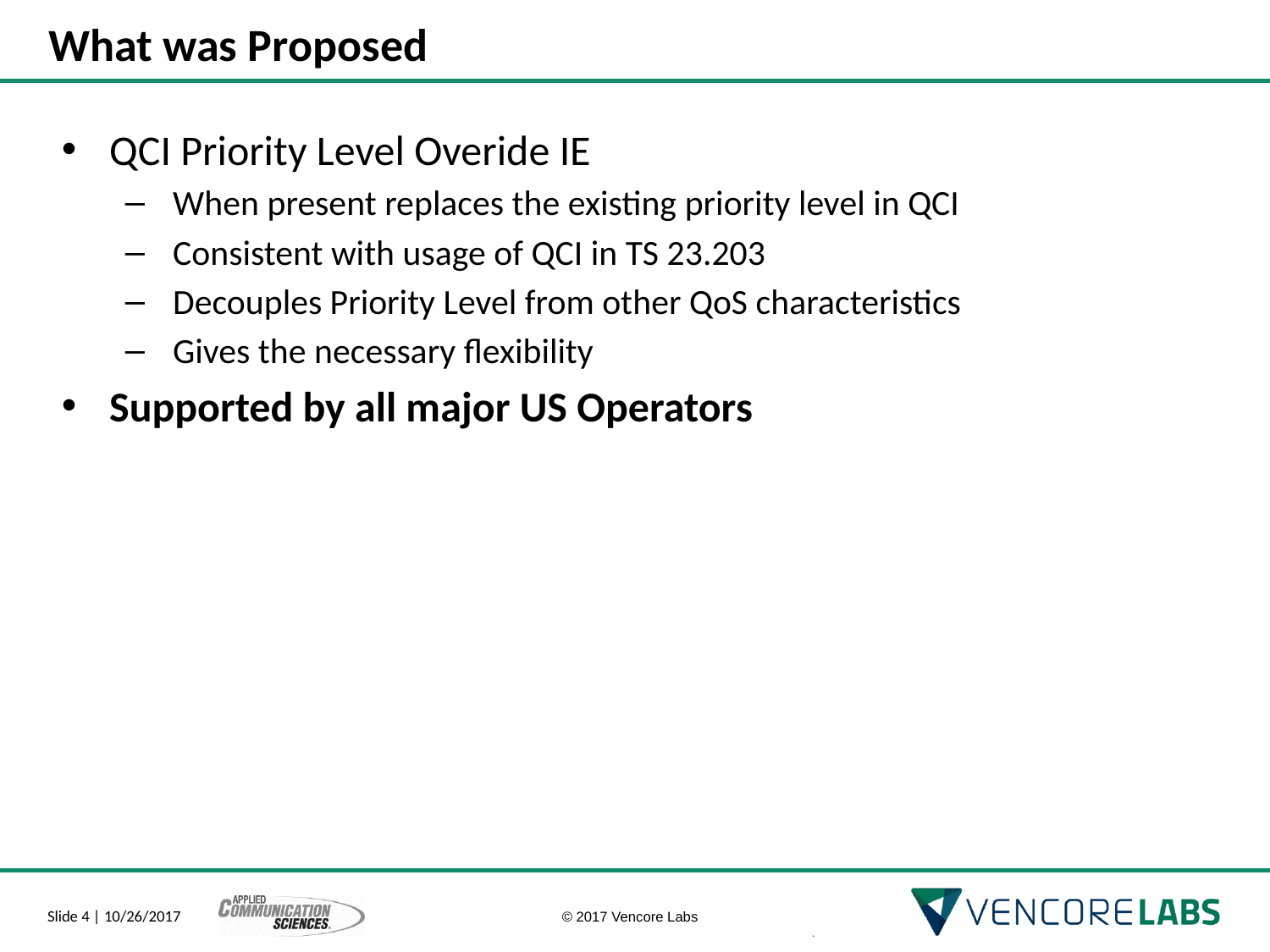

# What was Proposed
QCI Priority Level Overide IE
When present replaces the existing priority level in QCI
Consistent with usage of QCI in TS 23.203
Decouples Priority Level from other QoS characteristics
Gives the necessary flexibility
Supported by all major US Operators